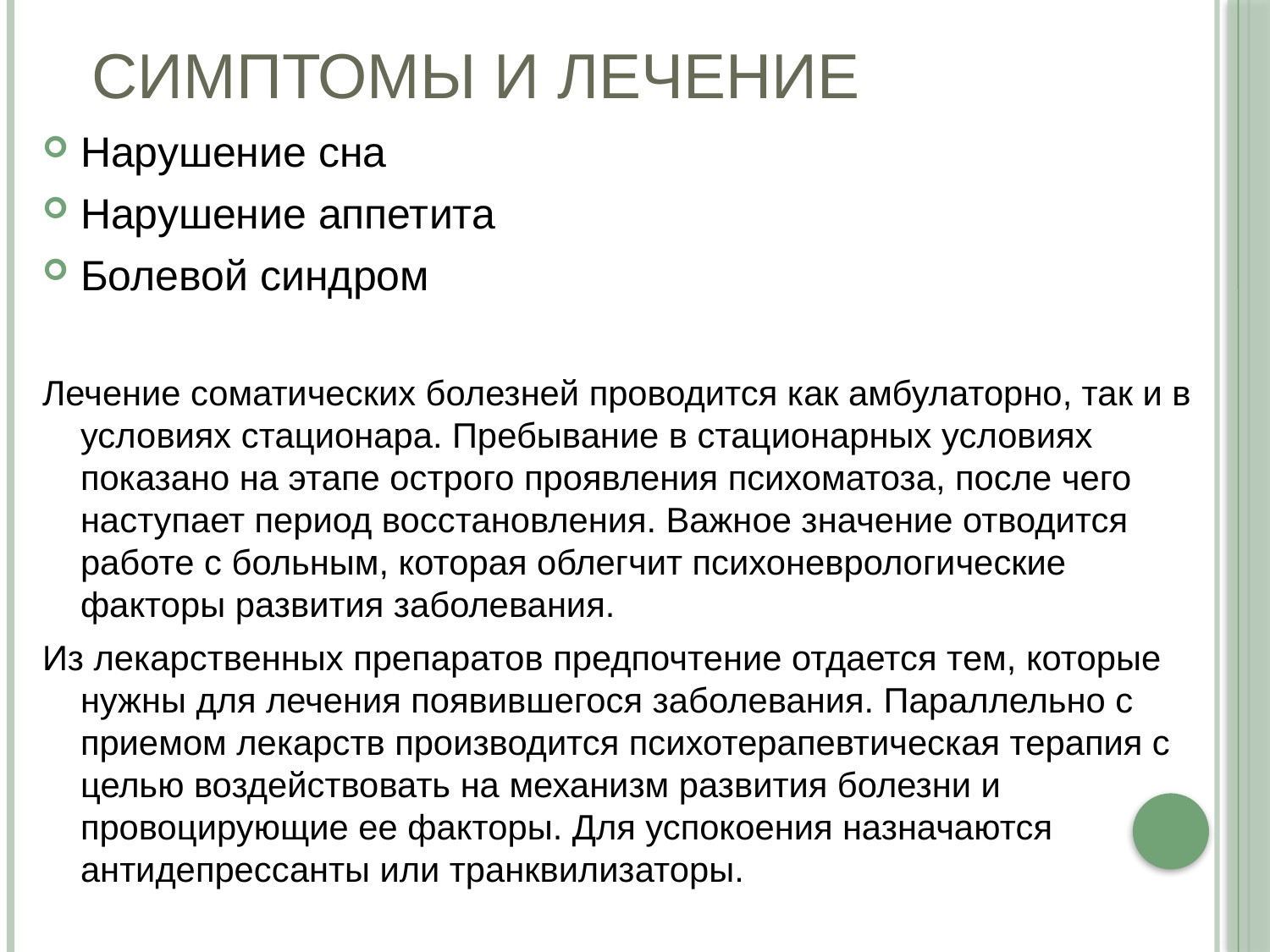

# Симптомы и лечение
Нарушение сна
Нарушение аппетита
Болевой синдром

Лечение соматических болезней проводится как амбулаторно, так и в условиях стационара. Пребывание в стационарных условиях показано на этапе острого проявления психоматоза, после чего наступает период восстановления. Важное значение отводится работе с больным, которая облегчит психоневрологические факторы развития заболевания.
Из лекарственных препаратов предпочтение отдается тем, которые нужны для лечения появившегося заболевания. Параллельно с приемом лекарств производится психотерапевтическая терапия с целью воздействовать на механизм развития болезни и провоцирующие ее факторы. Для успокоения назначаются антидепрессанты или транквилизаторы.